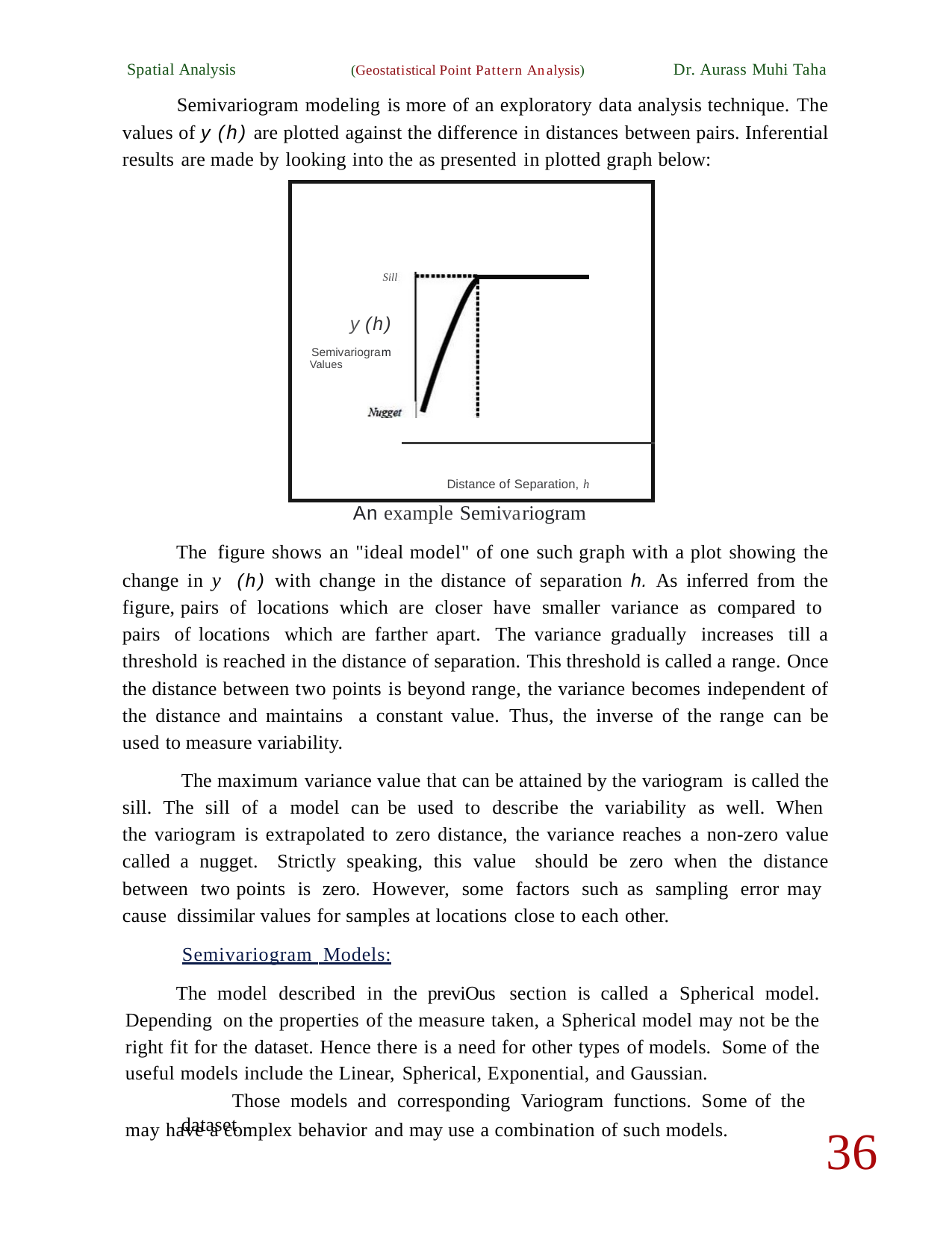

Spatial Analysis	(Geostatistical Point Pattern Analysis)	Dr. Aurass Muhi Taha

Semivariogram modeling is more of an exploratory data analysis technique. The values of y (h) are plotted against the difference in distances between pairs. Inferential results are made by looking into the as presented in plotted graph below:

Sill

y (h)

Semivariogram
Values

Distance of Separation, h

An example Semivariogram

The  figure shows an "ideal model" of one such graph with a plot showing the change in y  (h) with change in the distance of separation h. As inferred from the figure, pairs  of  locations  which  are  closer  have  smaller  variance  as  compared  to  pairs  of locations  which are farther apart.  The variance gradually  increases  till a threshold is reached in the distance of separation. This threshold is called a range. Once the distance between two points is beyond range, the variance becomes independent of the distance and maintains  a constant value. Thus, the inverse of the range can be used to measure variability.

The maximum variance value that can be attained by the variogram  is called the sill.  The  sill  of  a  model  can be  used  to  describe  the  variability  as  well.  When  the variogram is extrapolated to zero distance, the variance reaches a non-zero value called a nugget.  Strictly speaking, this value  should be zero when the distance between  two points  is  zero.  However,  some  factors  such as  sampling  error may  cause  dissimilar values for samples at locations close to each other.

Semivariogram  Models:

The  model  described  in  the  previOus   section  is  called  a  Spherical  model. Depending  on the properties of the measure taken, a Spherical model may not be the right fit for the dataset. Hence there is a need for other types of models.  Some of the useful models include the Linear, Spherical, Exponential, and Gaussian.
Those  models  and  corresponding  Variogram  functions.  Some of  the  dataset

may have a complex behavior and may use a combination of such models.
36